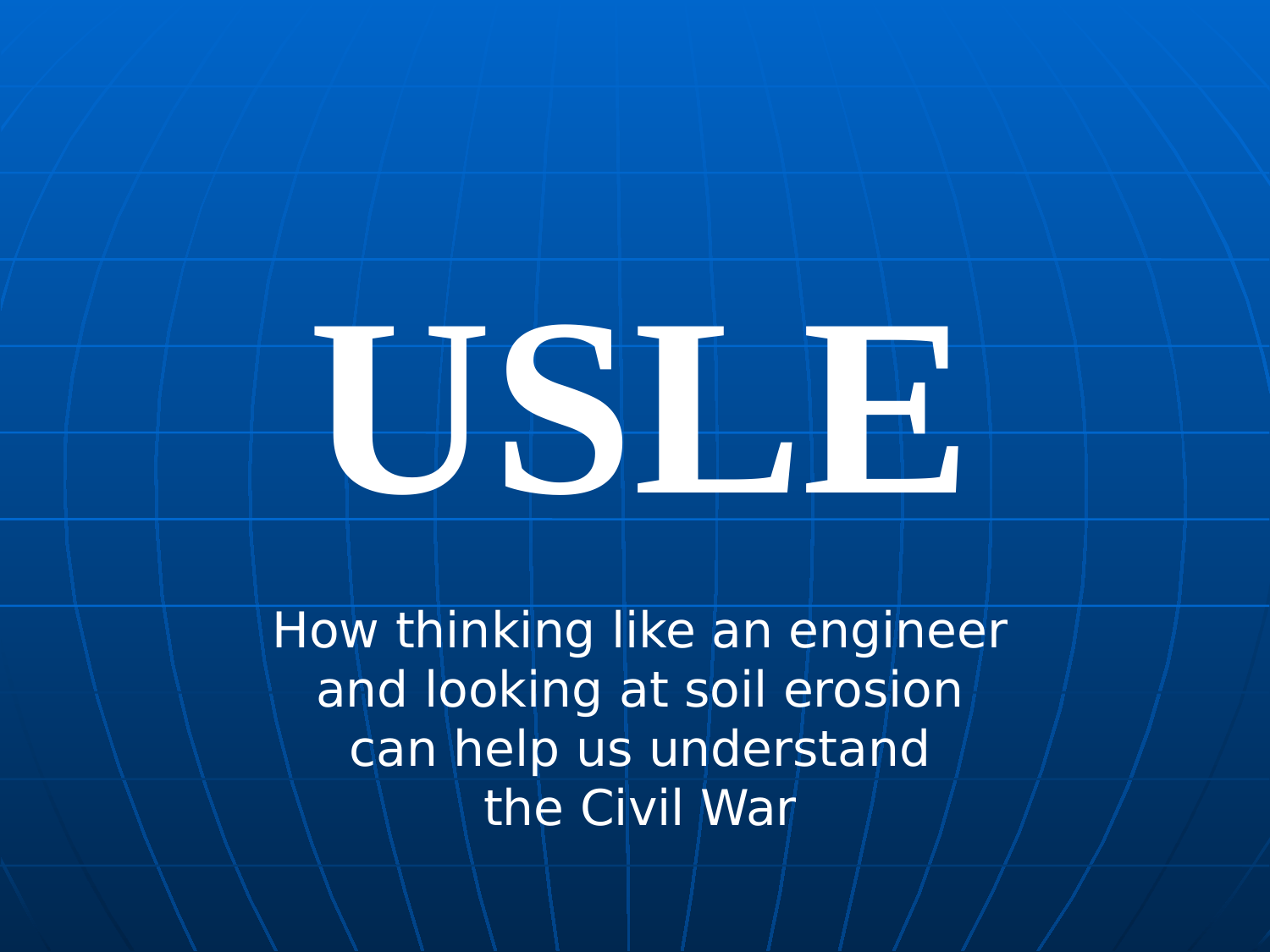

USLE
How thinking like an engineer
and looking at soil erosion
can help us understand
the Civil War